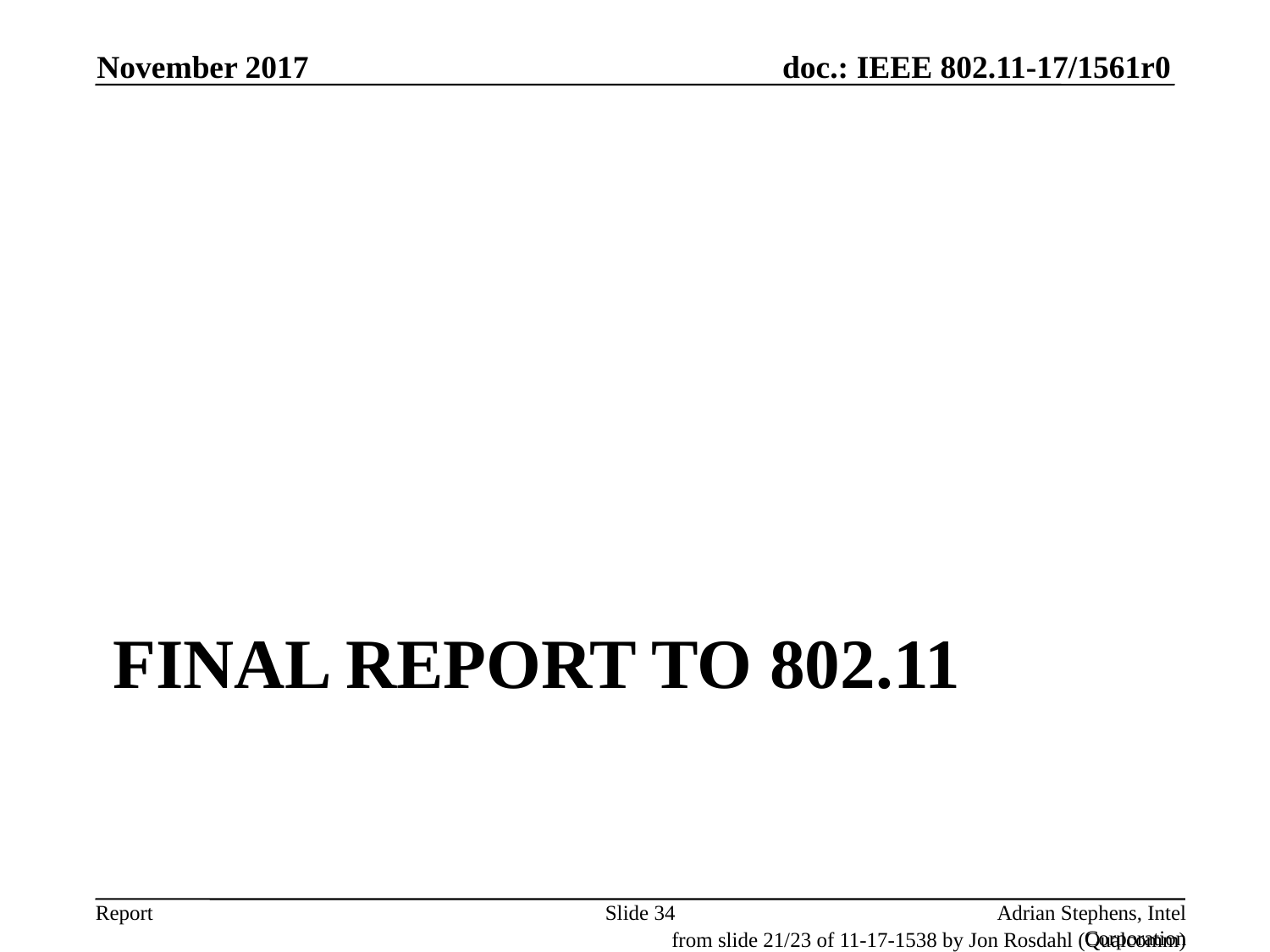

November 2017

# Final Report to 802.11
Slide 34
Adrian Stephens, Intel Corporation
from slide 21/23 of 11-17-1538 by Jon Rosdahl (Qualcomm)